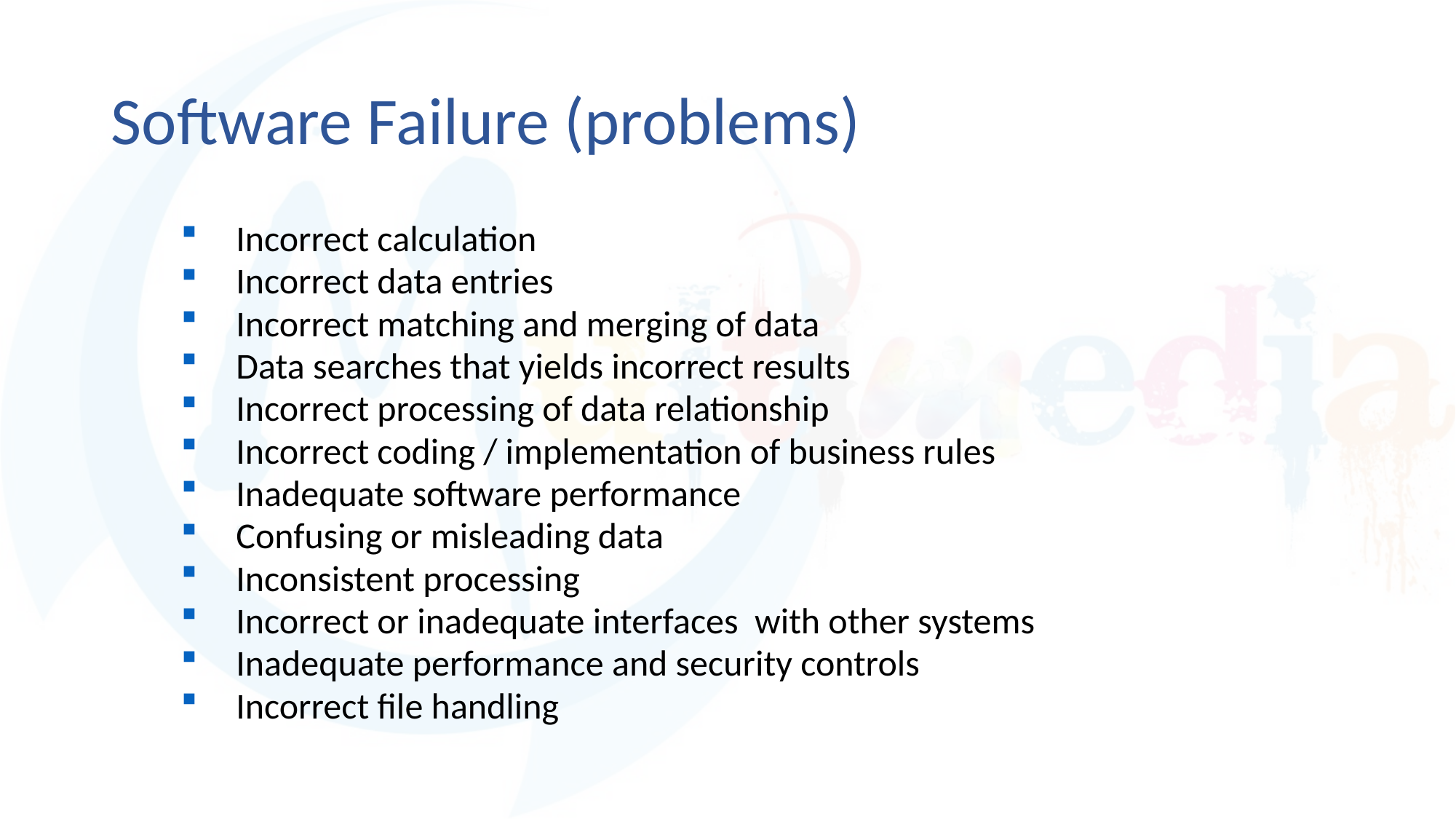

# Software Failure (problems)
Incorrect calculation
Incorrect data entries
Incorrect matching and merging of data
Data searches that yields incorrect results
Incorrect processing of data relationship
Incorrect coding / implementation of business rules
Inadequate software performance
Confusing or misleading data
Inconsistent processing
Incorrect or inadequate interfaces  with other systems
Inadequate performance and security controls
Incorrect file handling